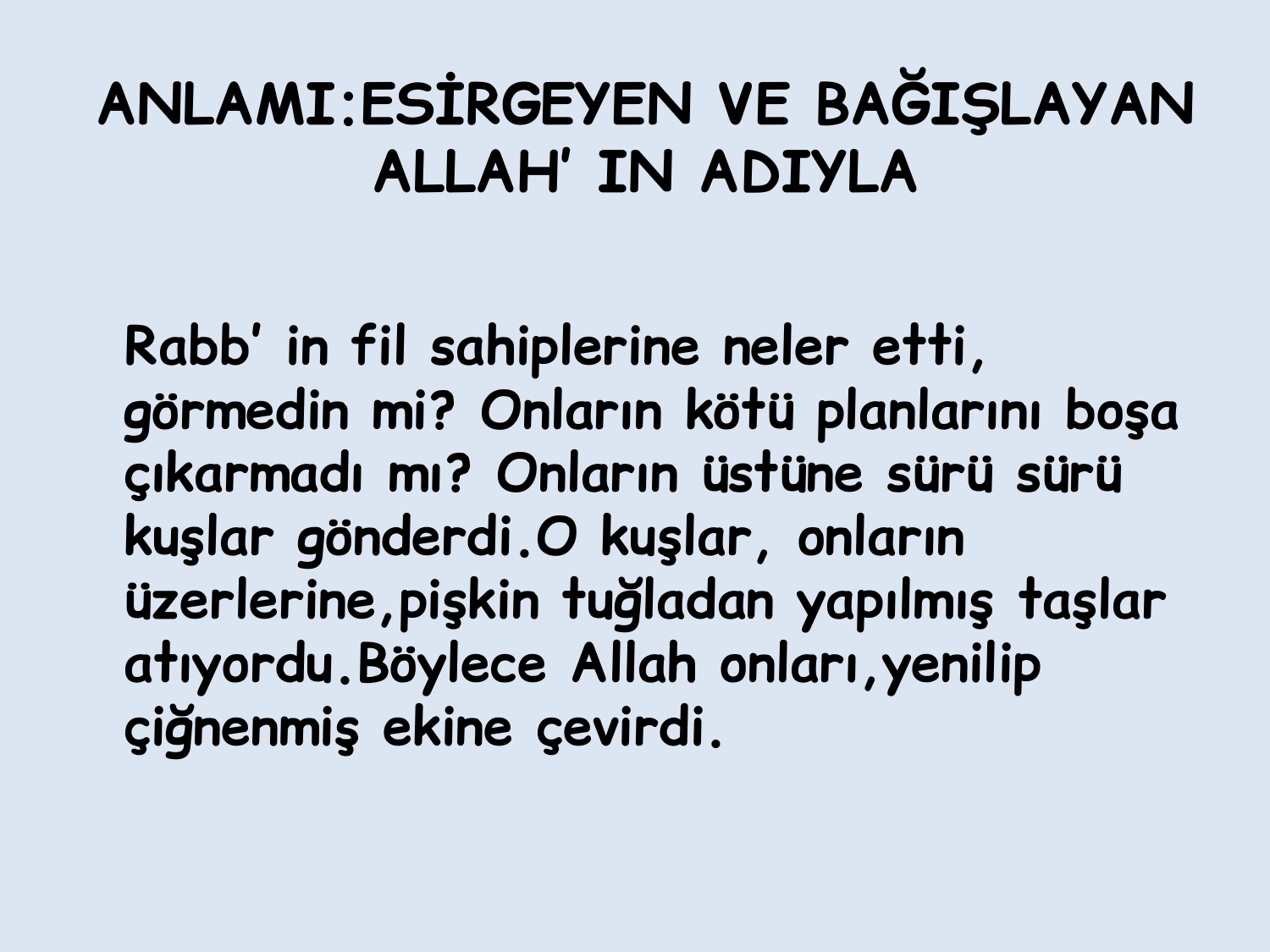

# ANLAMI:ESİRGEYEN VE BAĞIŞLAYAN ALLAH’ IN ADIYLA

  Rabb’ in fil sahiplerine neler etti, görmedin mi? Onların kötü planlarını boşa çıkarmadı mı? Onların üstüne sürü sürü kuşlar gönderdi.O kuşlar, onların üzerlerine,pişkin tuğladan yapılmış taşlar atıyordu.Böylece Allah onları,yenilip çiğnenmiş ekine çevirdi.